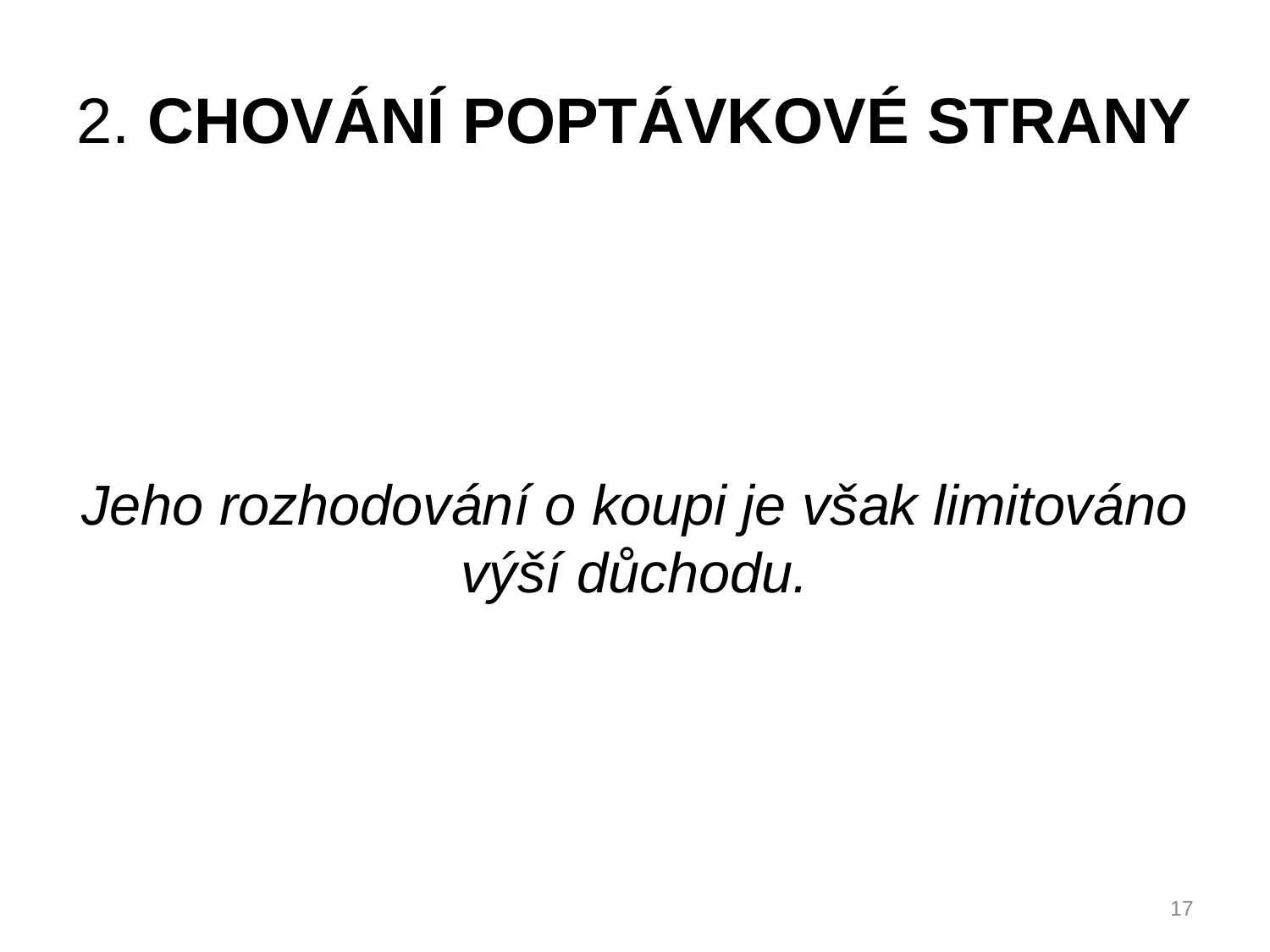

# 2. chování poptávkové strany
Jeho rozhodování o koupi je však limitováno výší důchodu.
17